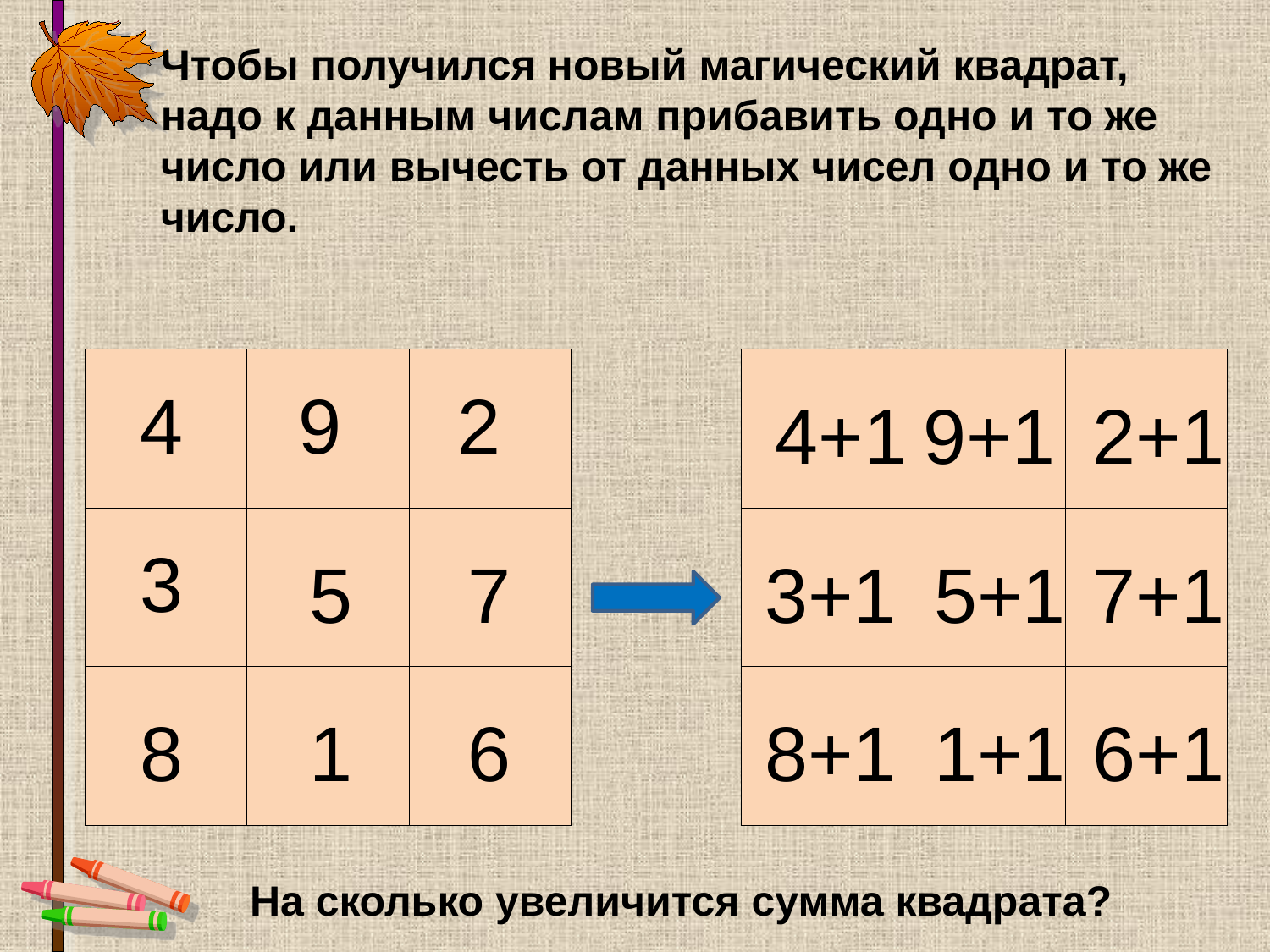

Чтобы получился новый магический квадрат,
надо к данным числам прибавить одно и то же число или вычесть от данных чисел одно и то же число.
|  |  |  |
| --- | --- | --- |
|  |  |  |
|  |  |  |
|  |  |  |
| --- | --- | --- |
|  |  |  |
|  |  |  |
4
9
2
4+1
9+1
2+1
3
5
7
3+1
5+1
7+1

8
1
6
8+1
1+1
6+1
На сколько увеличится сумма квадрата?